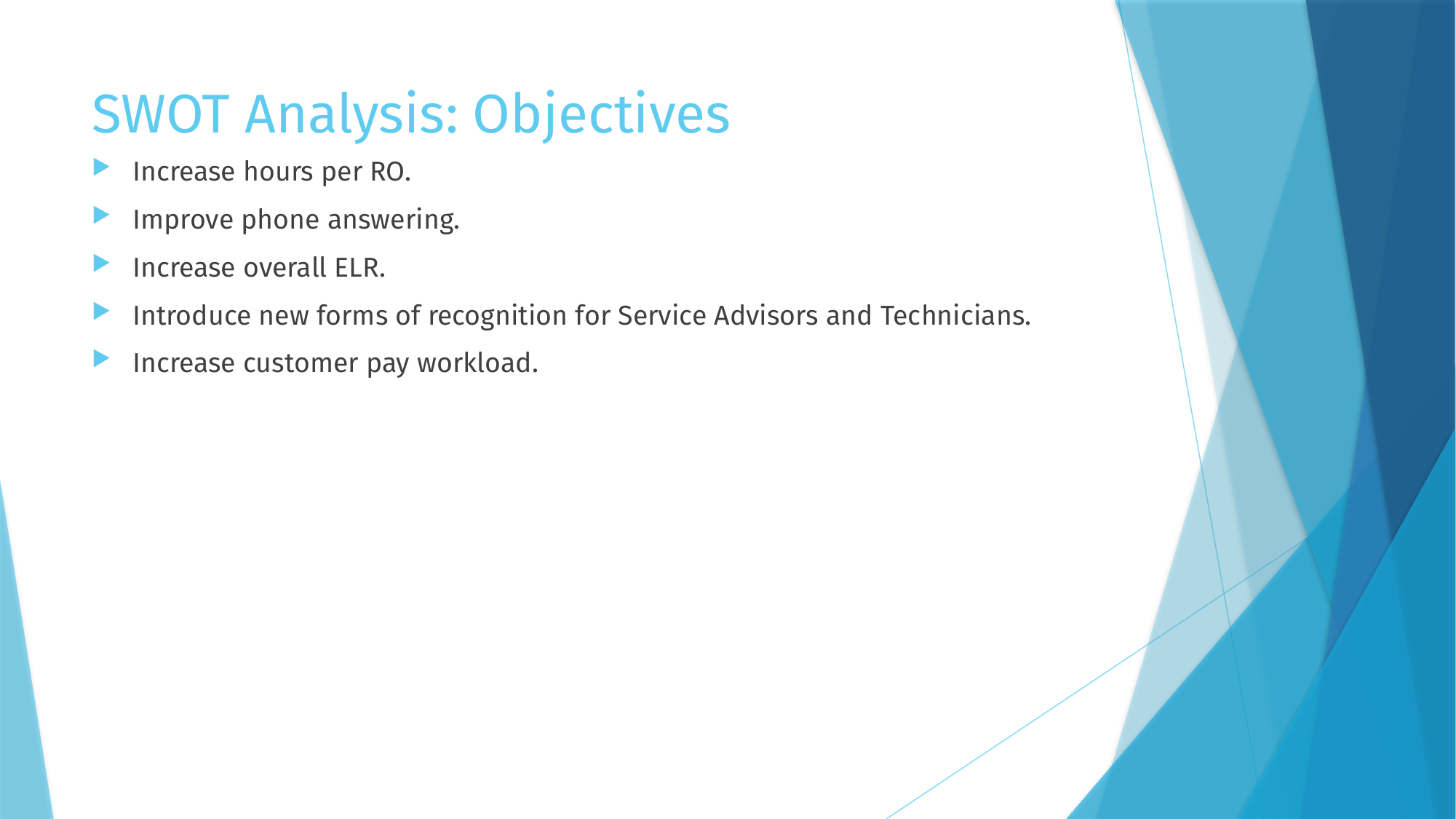

# SWOT Analysis: Objectives
Increase hours per RO.
Improve phone answering.
Increase overall ELR.
Introduce new forms of recognition for Service Advisors and Technicians.
Increase customer pay workload.